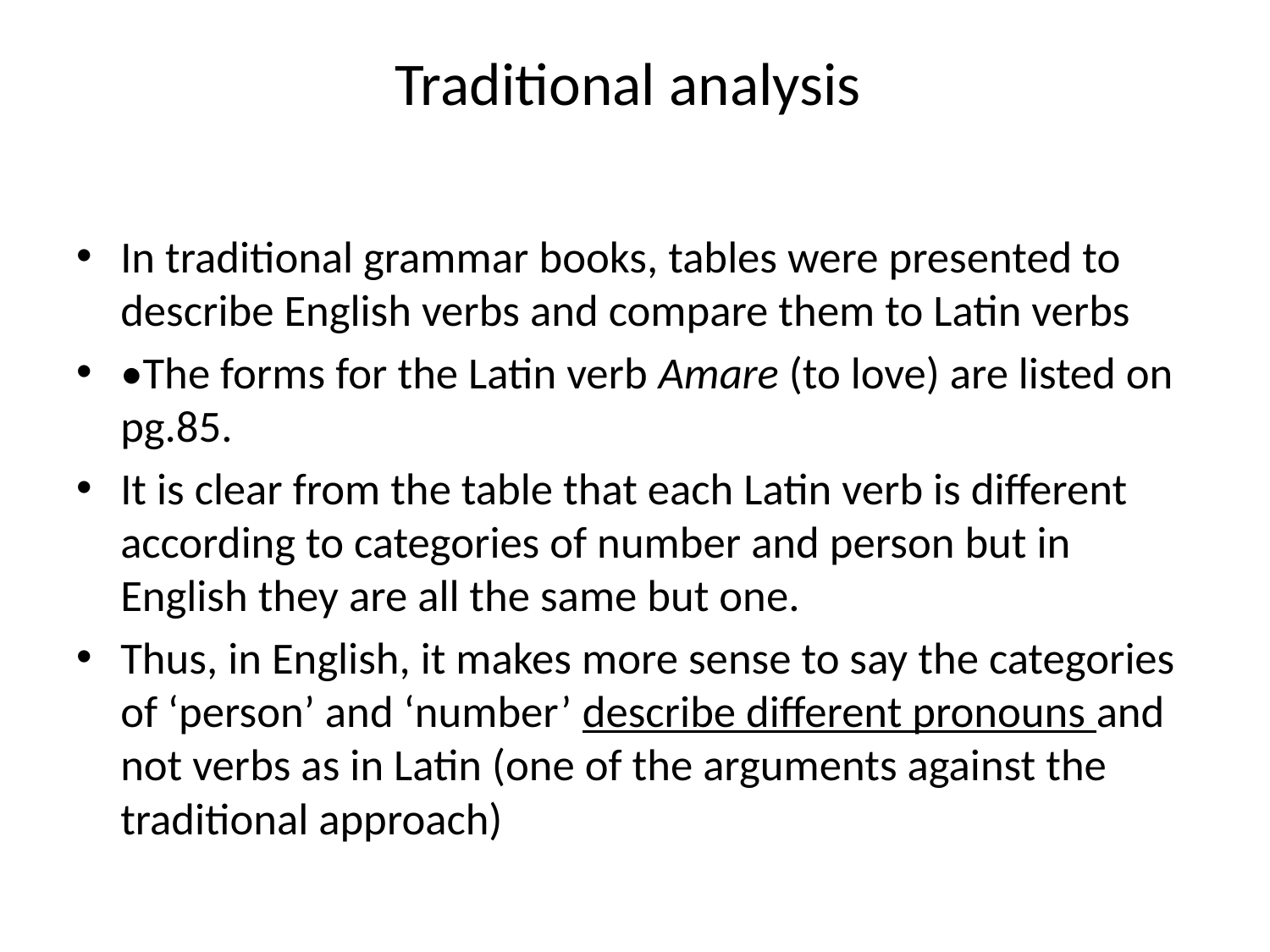

# Traditional analysis
In traditional grammar books, tables were presented to describe English verbs and compare them to Latin verbs
•The forms for the Latin verb Amare (to love) are listed on pg.85.
It is clear from the table that each Latin verb is different according to categories of number and person but in English they are all the same but one.
Thus, in English, it makes more sense to say the categories of ‘person’ and ‘number’ describe different pronouns and not verbs as in Latin (one of the arguments against the traditional approach)